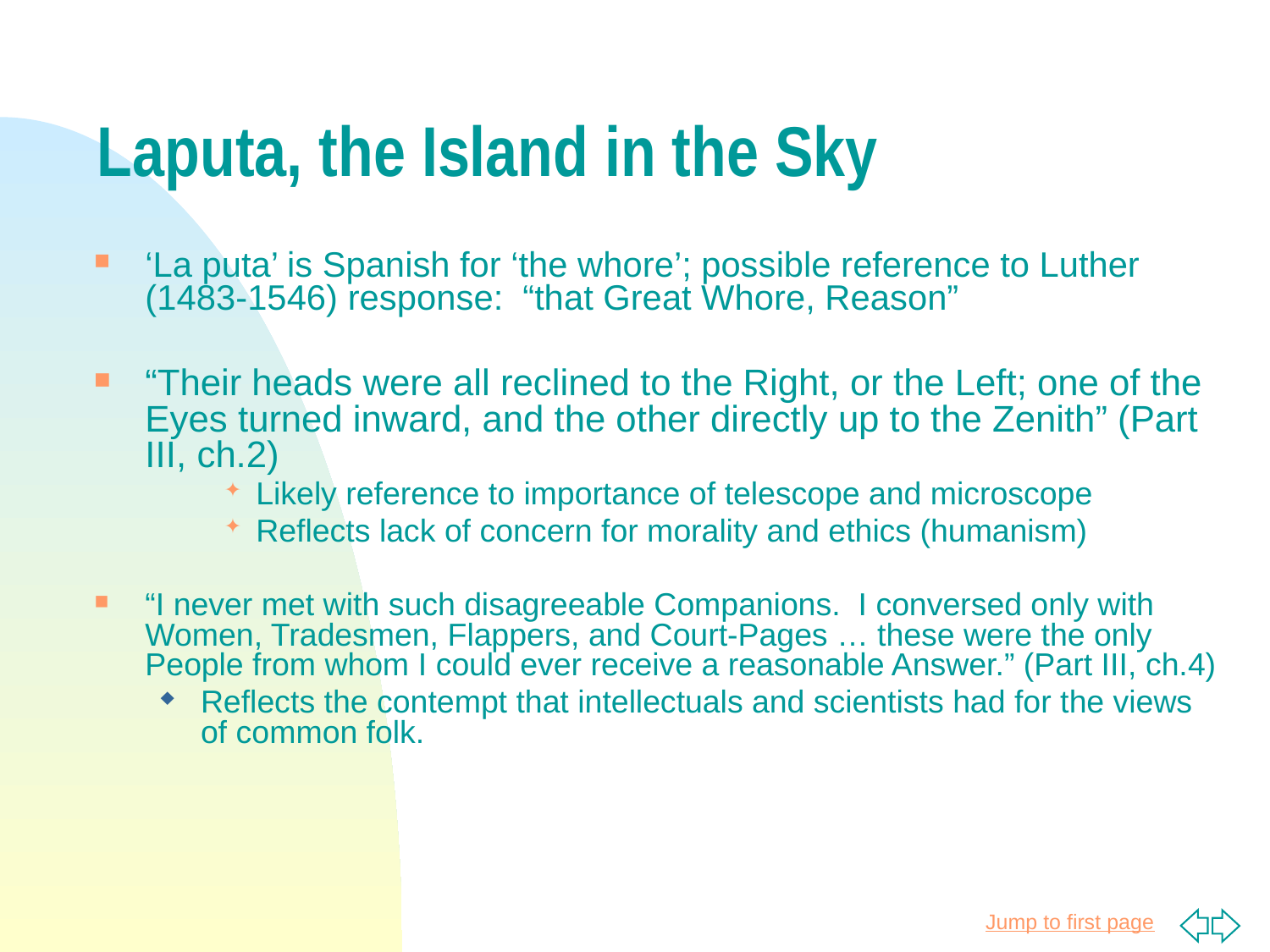

# Laputa, the Island in the Sky
‘La puta’ is Spanish for ‘the whore’; possible reference to Luther (1483-1546) response:  “that Great Whore, Reason”

“Their heads were all reclined to the Right, or the Left; one of the Eyes turned inward, and the other directly up to the Zenith” (Part III, ch.2)
Likely reference to importance of telescope and microscope
Reflects lack of concern for morality and ethics (humanism)

“I never met with such disagreeable Companions.  I conversed only with Women, Tradesmen, Flappers, and Court-Pages … these were the only People from whom I could ever receive a reasonable Answer.” (Part III, ch.4)
Reflects the contempt that intellectuals and scientists had for the views of common folk.